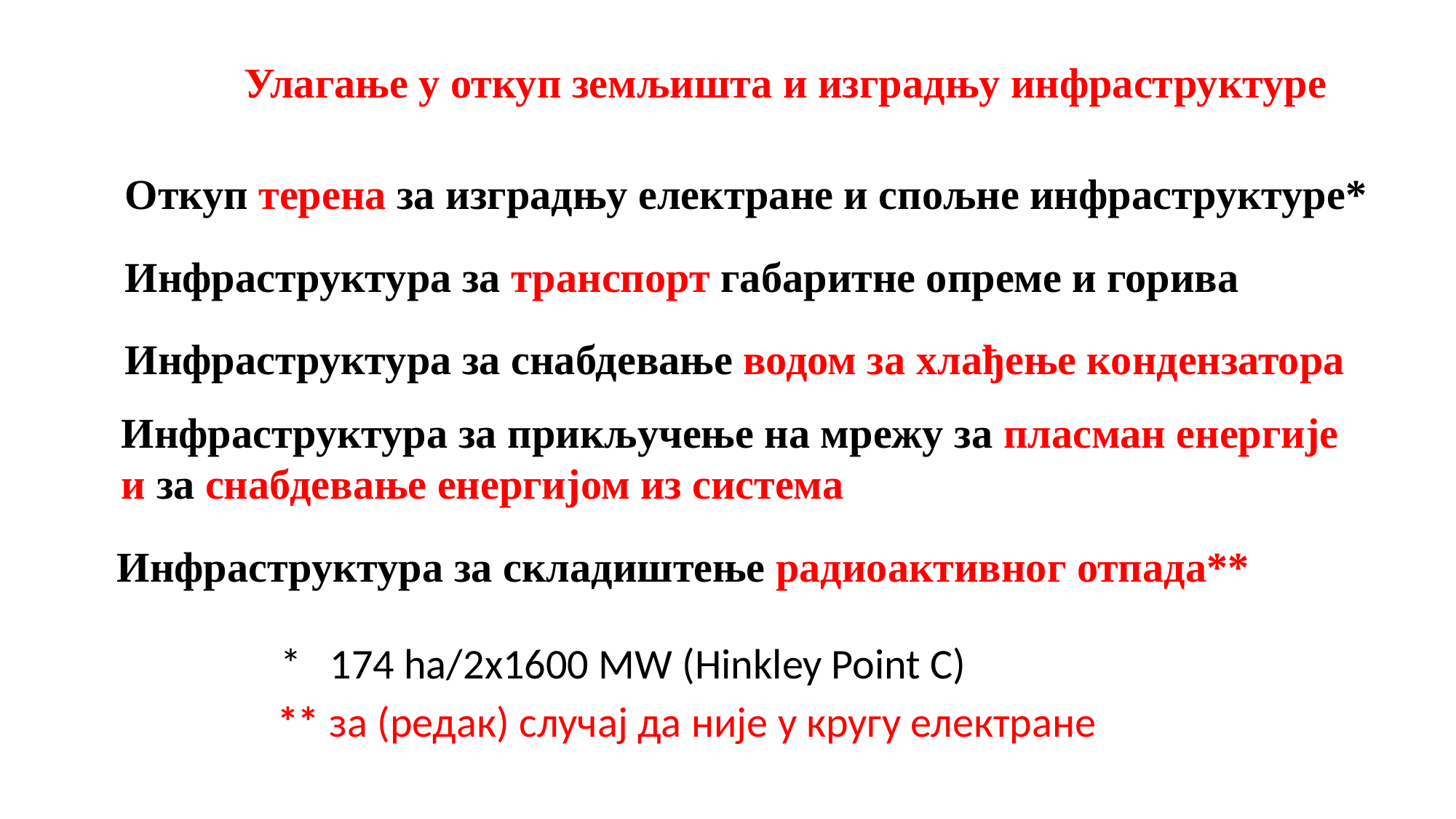

Улагање у откуп земљишта и изградњу инфраструктуре
Откуп терена за изградњу електране и спољне инфраструктуре*
Инфраструктура зa трaнспорт габаритне опреме и горива
Инфраструктура за снабдевање водом зa хлађење кондензатора
Инфраструктура за прикључење на мрежу за пласман енергијe и за снабдевање енергијом из система
Инфраструктура за складиштење радиоактивног отпада**
     *   174 ha/2x1600 MW (Hinkley Point C)
** за (редак) случај да није у кругу електране